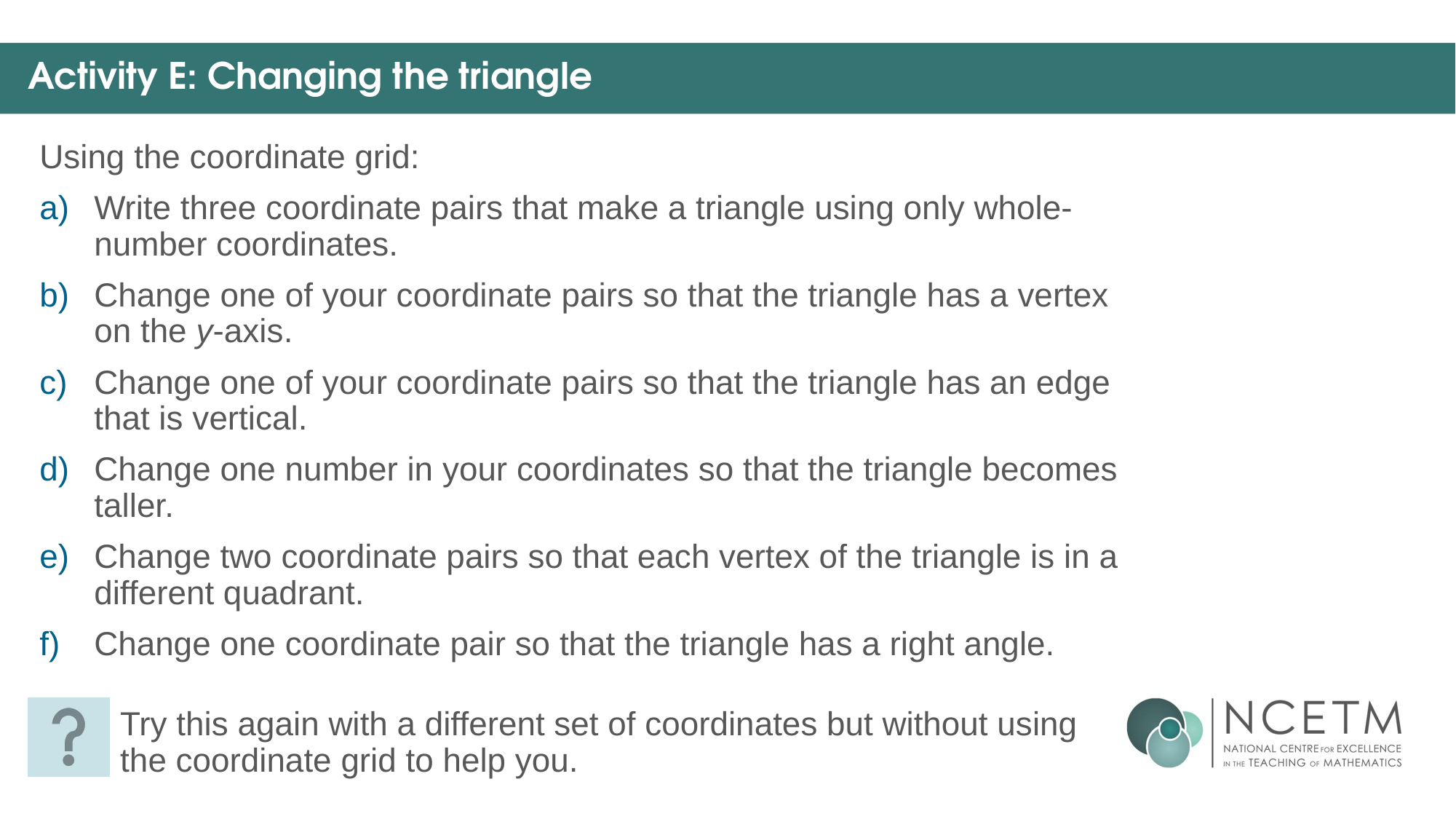

Activity E: Changing the triangle
Using the coordinate grid:
Write three coordinate pairs that make a triangle using only whole-number coordinates.
Change one of your coordinate pairs so that the triangle has a vertex on the y-axis.
Change one of your coordinate pairs so that the triangle has an edge that is vertical.
Change one number in your coordinates so that the triangle becomes taller.
Change two coordinate pairs so that each vertex of the triangle is in a different quadrant.
Change one coordinate pair so that the triangle has a right angle.

Try this again with a different set of coordinates but without using the coordinate grid to help you.